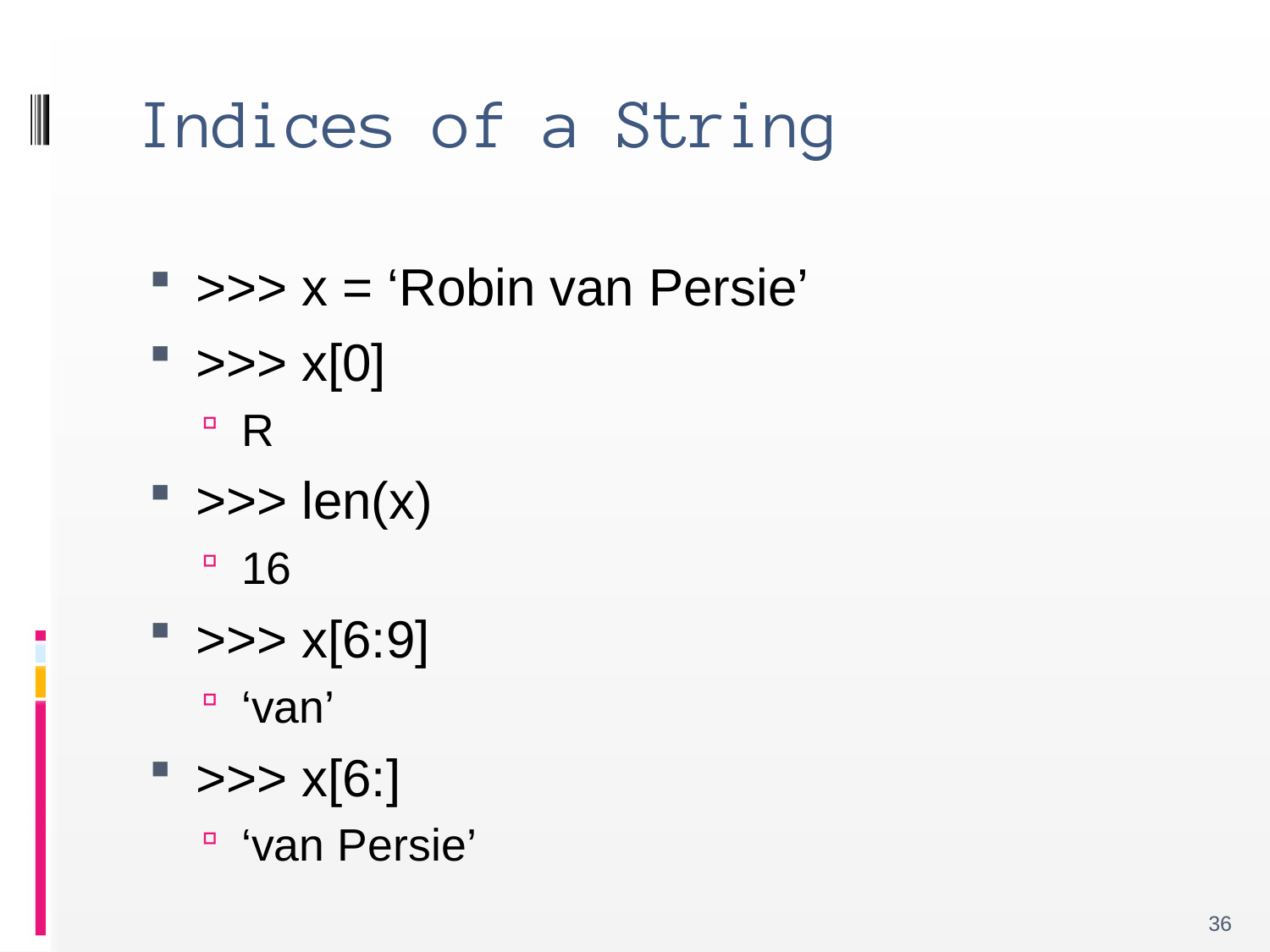

# Indices of a String
>>> x = ‘Robin van Persie’
>>> x[0]
R
>>> len(x)
16
>>> x[6:9]
‘van’
>>> x[6:]
‘van Persie’
36